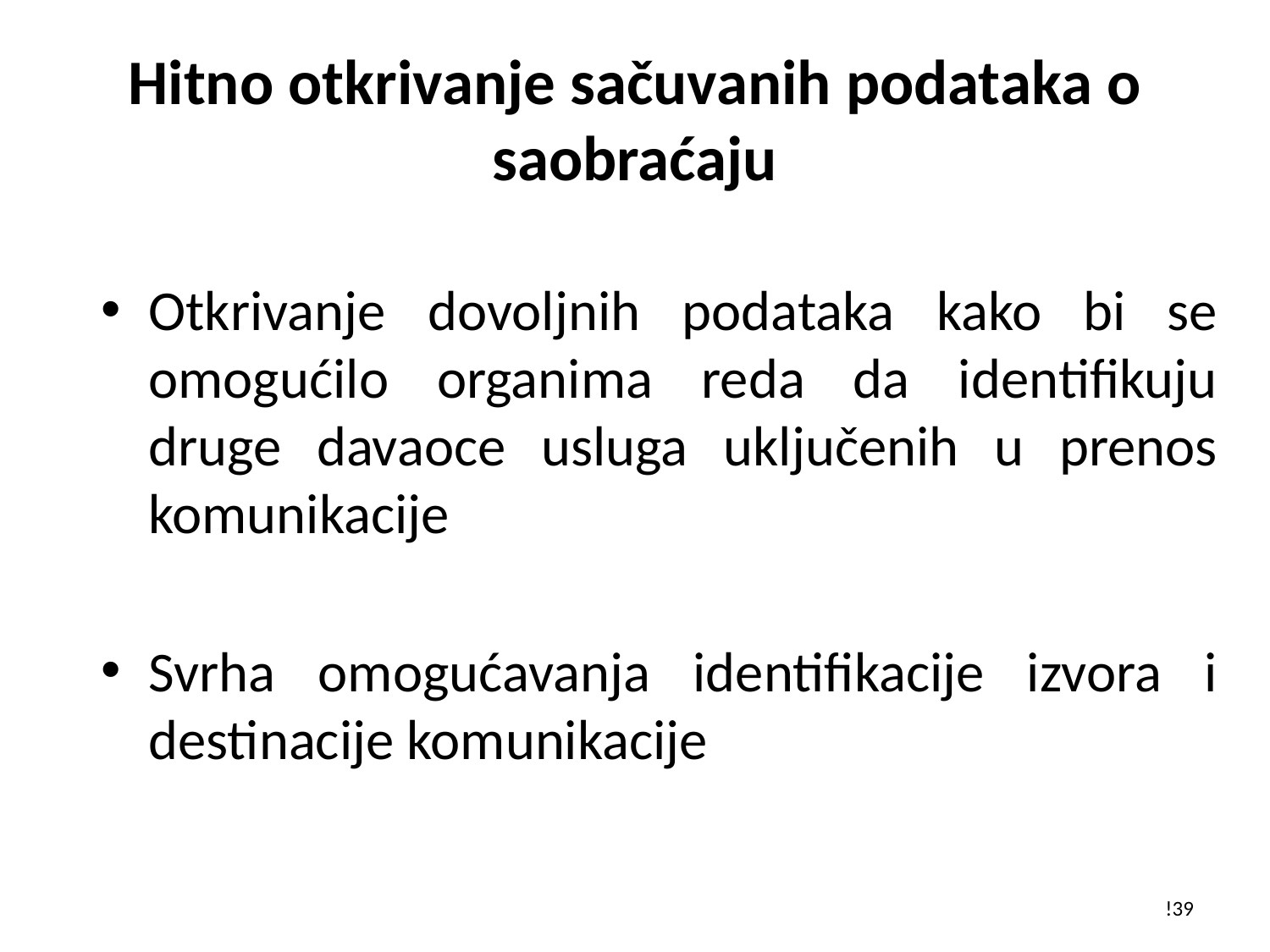

# Hitno otkrivanje sačuvanih podataka o saobraćaju
Otkrivanje dovoljnih podataka kako bi se omogućilo organima reda da identifikuju druge davaoce usluga uključenih u prenos komunikacije

Svrha omogućavanja identifikacije izvora i destinacije komunikacije
!39